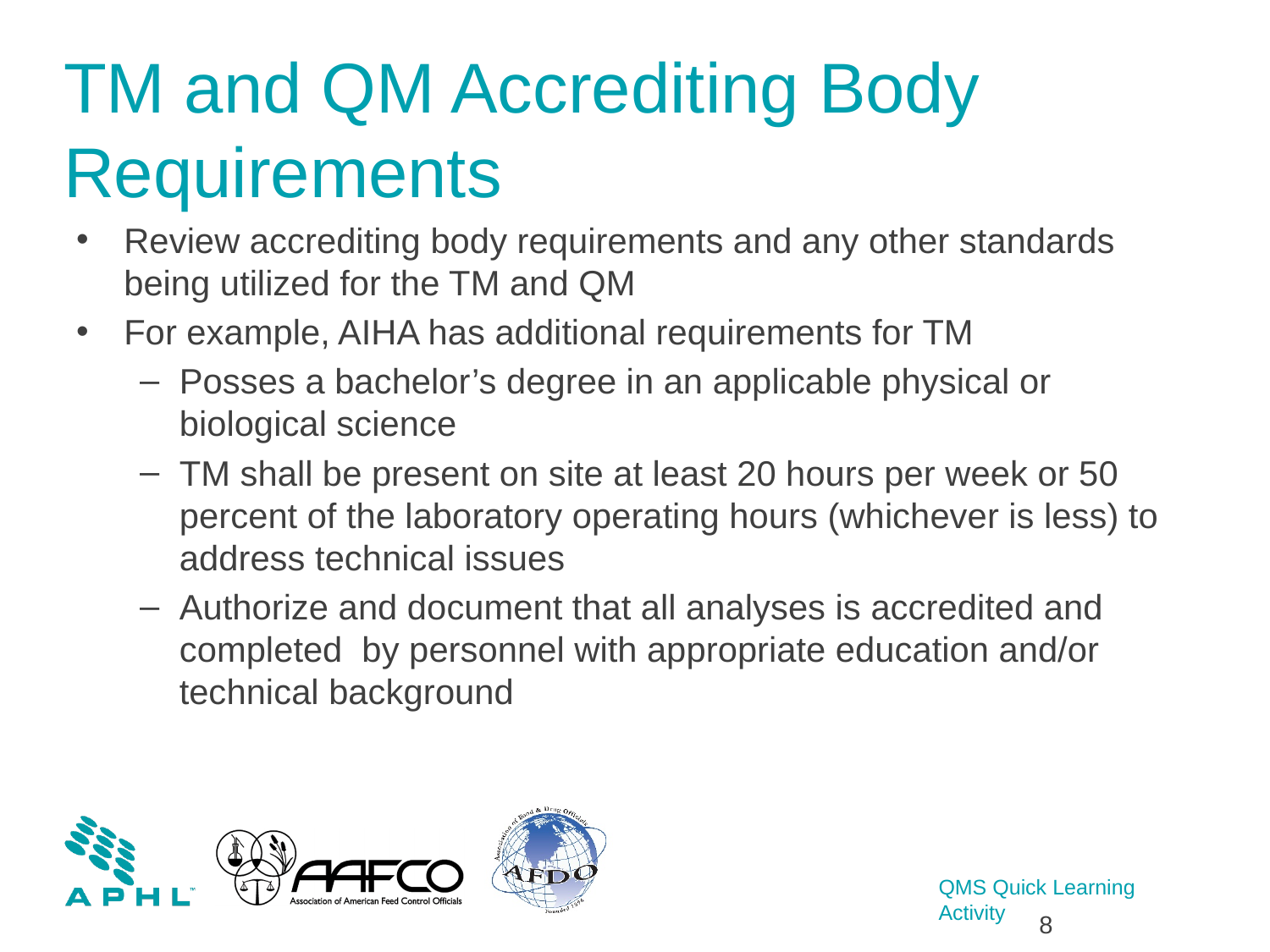

# TM and QM Accrediting Body Requirements
Review accrediting body requirements and any other standards being utilized for the TM and QM
For example, AIHA has additional requirements for TM
Posses a bachelor’s degree in an applicable physical or biological science
TM shall be present on site at least 20 hours per week or 50 percent of the laboratory operating hours (whichever is less) to address technical issues
Authorize and document that all analyses is accredited and completed  by personnel with appropriate education and/or technical background